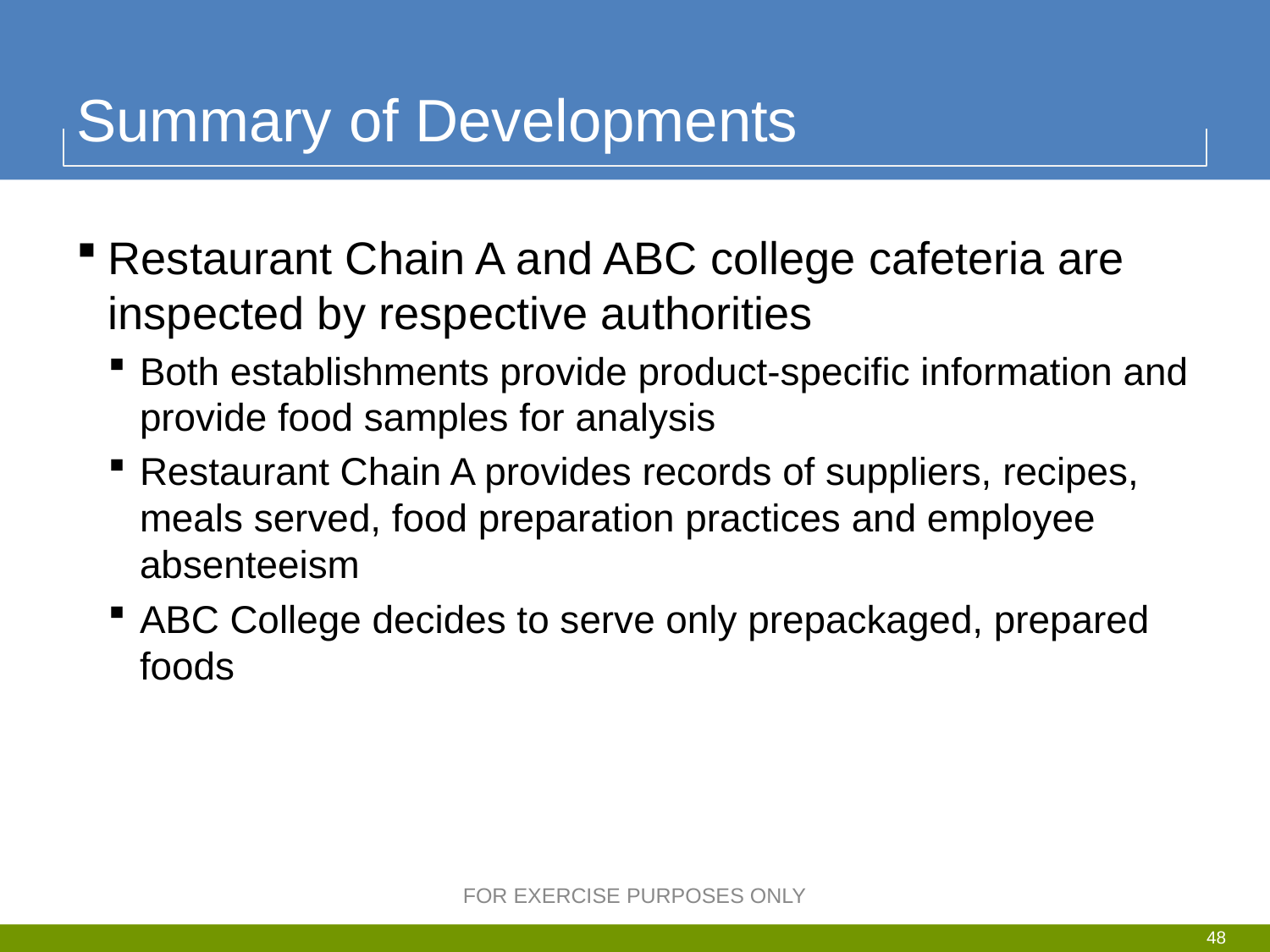

# Summary of Developments
Restaurant Chain A and ABC college cafeteria are inspected by respective authorities
Both establishments provide product-specific information and provide food samples for analysis
Restaurant Chain A provides records of suppliers, recipes, meals served, food preparation practices and employee absenteeism
ABC College decides to serve only prepackaged, prepared foods
FOR EXERCISE PURPOSES ONLY